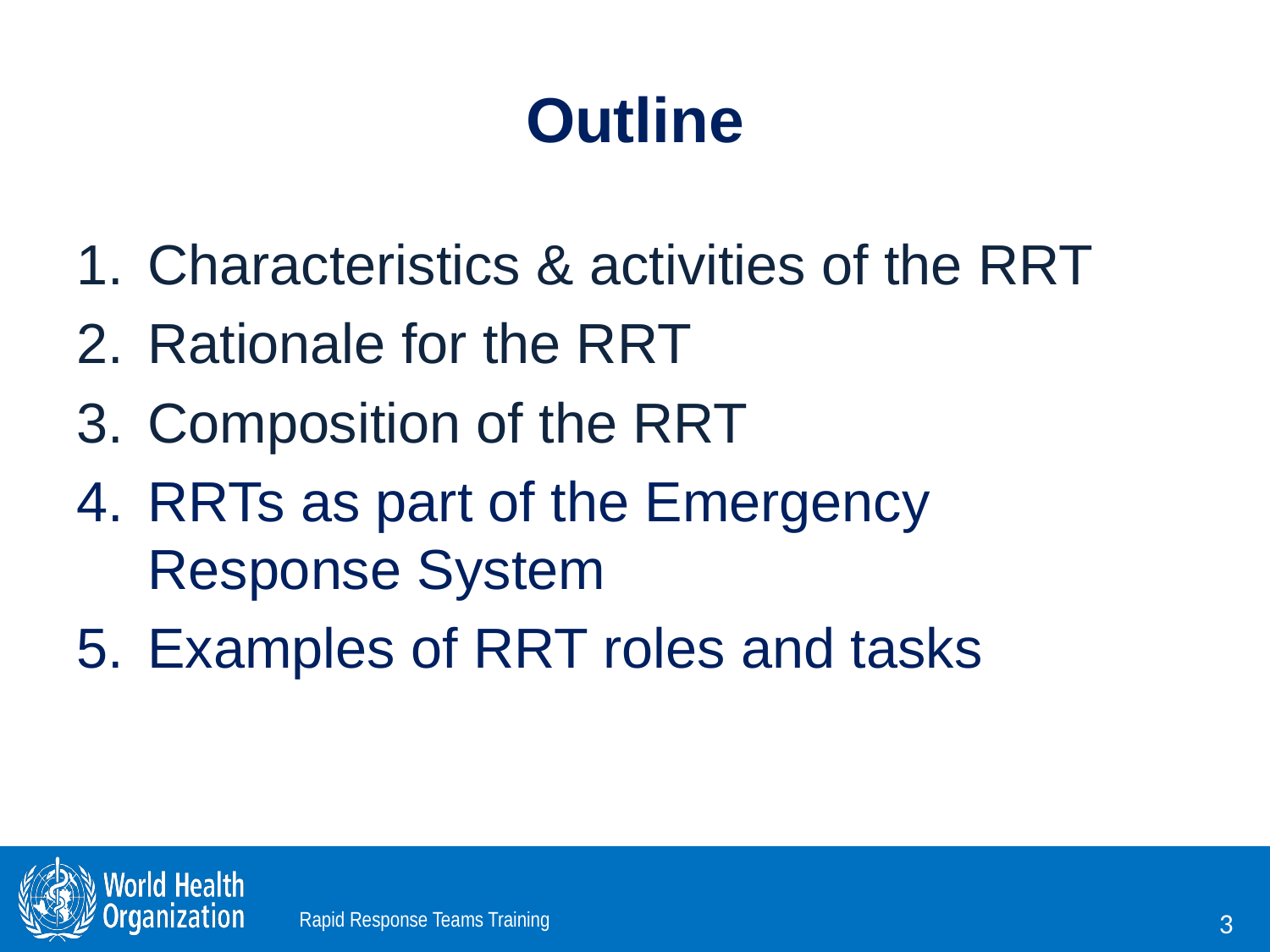

# Outline
Characteristics & activities of the RRT
Rationale for the RRT
Composition of the RRT
RRTs as part of the Emergency Response System
Examples of RRT roles and tasks